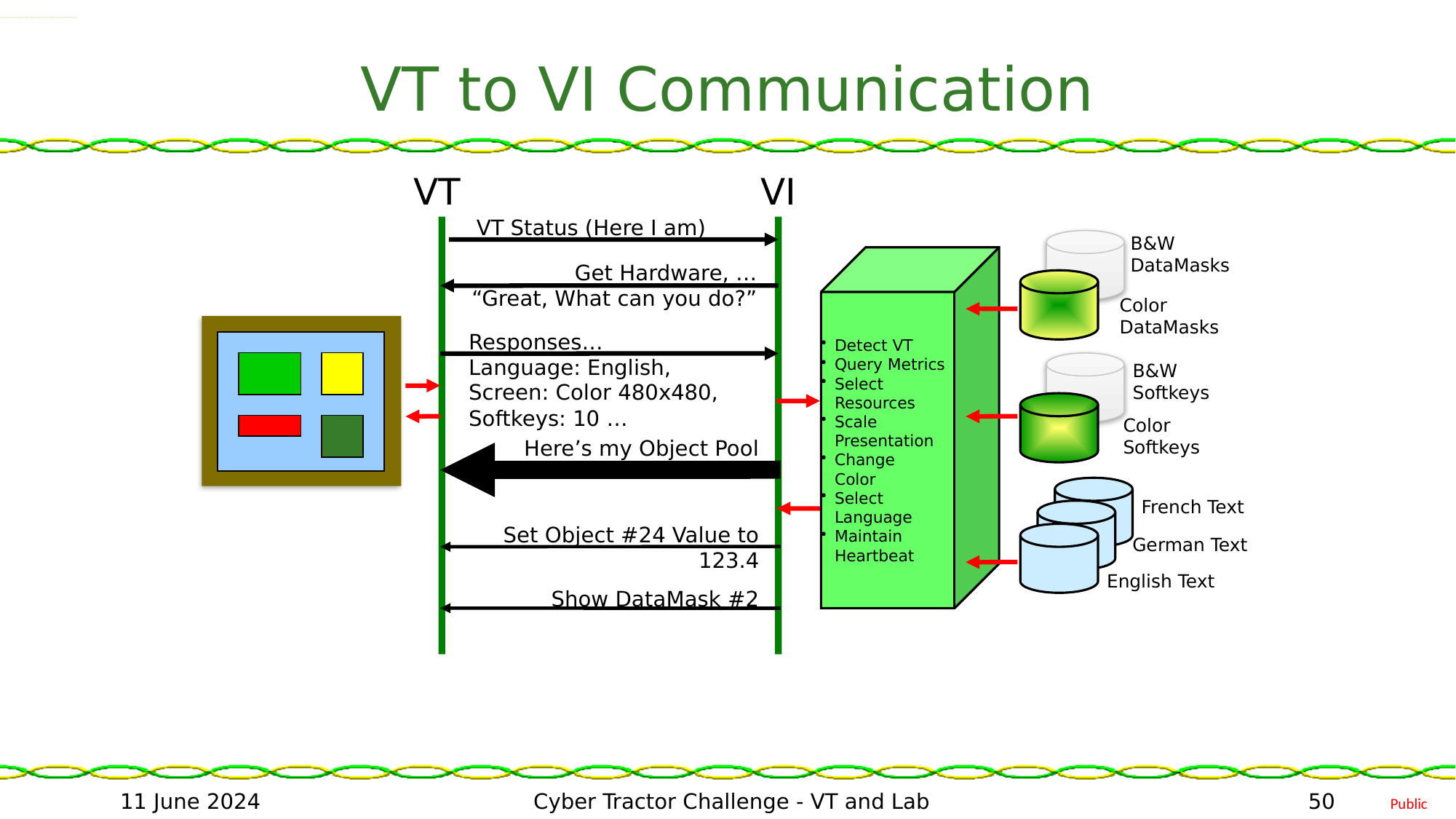

# VT to VI Communication
VT
VI
VT Status (Here I am)

B&W DataMasks
Detect VT
Query Metrics
Select
Resources
Scale
Presentation
Change
Color
Select
Language
Maintain
Heartbeat
Get Hardware, …
“Great, What can you do?”

Color DataMasks

Responses…
Language: English, Screen: Color 480x480, Softkeys: 10 …

B&W Softkeys

Color Softkeys

123.4
Here’s my Object Pool

French Text

Set Object #24 Value to 123.4

German Text

English Text
Show DataMask #2

11 June 2024
Cyber Tractor Challenge - VT and Lab
50